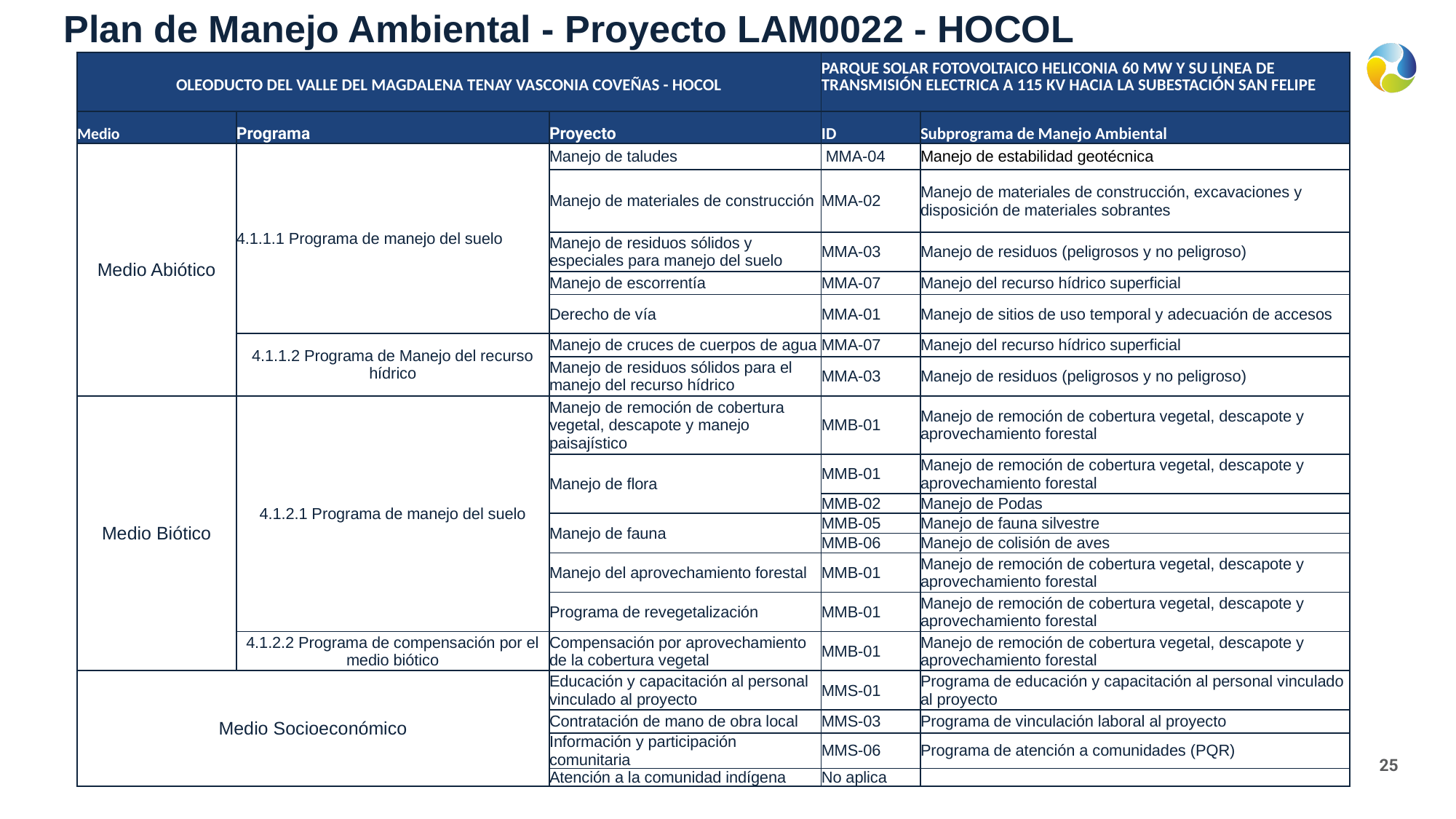

Plan de Manejo Ambiental - Proyecto LAM0022 - HOCOL
25
| OLEODUCTO DEL VALLE DEL MAGDALENA TENAY VASCONIA COVEÑAS - HOCOL |  |  | PARQUE SOLAR FOTOVOLTAICO HELICONIA 60 MW Y SU LINEA DE TRANSMISIÓN ELECTRICA A 115 KV HACIA LA SUBESTACIÓN SAN FELIPE |  |
| --- | --- | --- | --- | --- |
| Medio | Programa | Proyecto | ID | Subprograma de Manejo Ambiental |
| Medio Abiótico | 4.1.1.1 Programa de manejo del suelo | Manejo de taludes | MMA-04 | Manejo de estabilidad geotécnica |
|  |  | Manejo de materiales de construcción | MMA-02 | Manejo de materiales de construcción, excavaciones y disposición de materiales sobrantes |
|  |  | Manejo de residuos sólidos y especiales para manejo del suelo | MMA-03 | Manejo de residuos (peligrosos y no peligroso) |
|  |  | Manejo de escorrentía | MMA-07 | Manejo del recurso hídrico superficial |
|  |  | Derecho de vía | MMA-01 | Manejo de sitios de uso temporal y adecuación de accesos |
|  | 4.1.1.2 Programa de Manejo del recurso hídrico | Manejo de cruces de cuerpos de agua | MMA-07 | Manejo del recurso hídrico superficial |
|  |  | Manejo de residuos sólidos para el manejo del recurso hídrico | MMA-03 | Manejo de residuos (peligrosos y no peligroso) |
| Medio Biótico | 4.1.2.1 Programa de manejo del suelo | Manejo de remoción de cobertura vegetal, descapote y manejo paisajístico | MMB-01 | Manejo de remoción de cobertura vegetal, descapote y aprovechamiento forestal |
|  |  | Manejo de flora | MMB-01 | Manejo de remoción de cobertura vegetal, descapote y aprovechamiento forestal |
|  |  |  | MMB-02 | Manejo de Podas |
|  |  | Manejo de fauna | MMB-05 | Manejo de fauna silvestre |
|  |  |  | MMB-06 | Manejo de colisión de aves |
|  |  | Manejo del aprovechamiento forestal | MMB-01 | Manejo de remoción de cobertura vegetal, descapote y aprovechamiento forestal |
|  |  | Programa de revegetalización | MMB-01 | Manejo de remoción de cobertura vegetal, descapote y aprovechamiento forestal |
|  | 4.1.2.2 Programa de compensación por el medio biótico | Compensación por aprovechamiento de la cobertura vegetal | MMB-01 | Manejo de remoción de cobertura vegetal, descapote y aprovechamiento forestal |
| Medio Socioeconómico |  | Educación y capacitación al personal vinculado al proyecto | MMS-01 | Programa de educación y capacitación al personal vinculado al proyecto |
|  |  | Contratación de mano de obra local | MMS-03 | Programa de vinculación laboral al proyecto |
|  |  | Información y participación comunitaria | MMS-06 | Programa de atención a comunidades (PQR) |
|  |  | Atención a la comunidad indígena | No aplica |  |